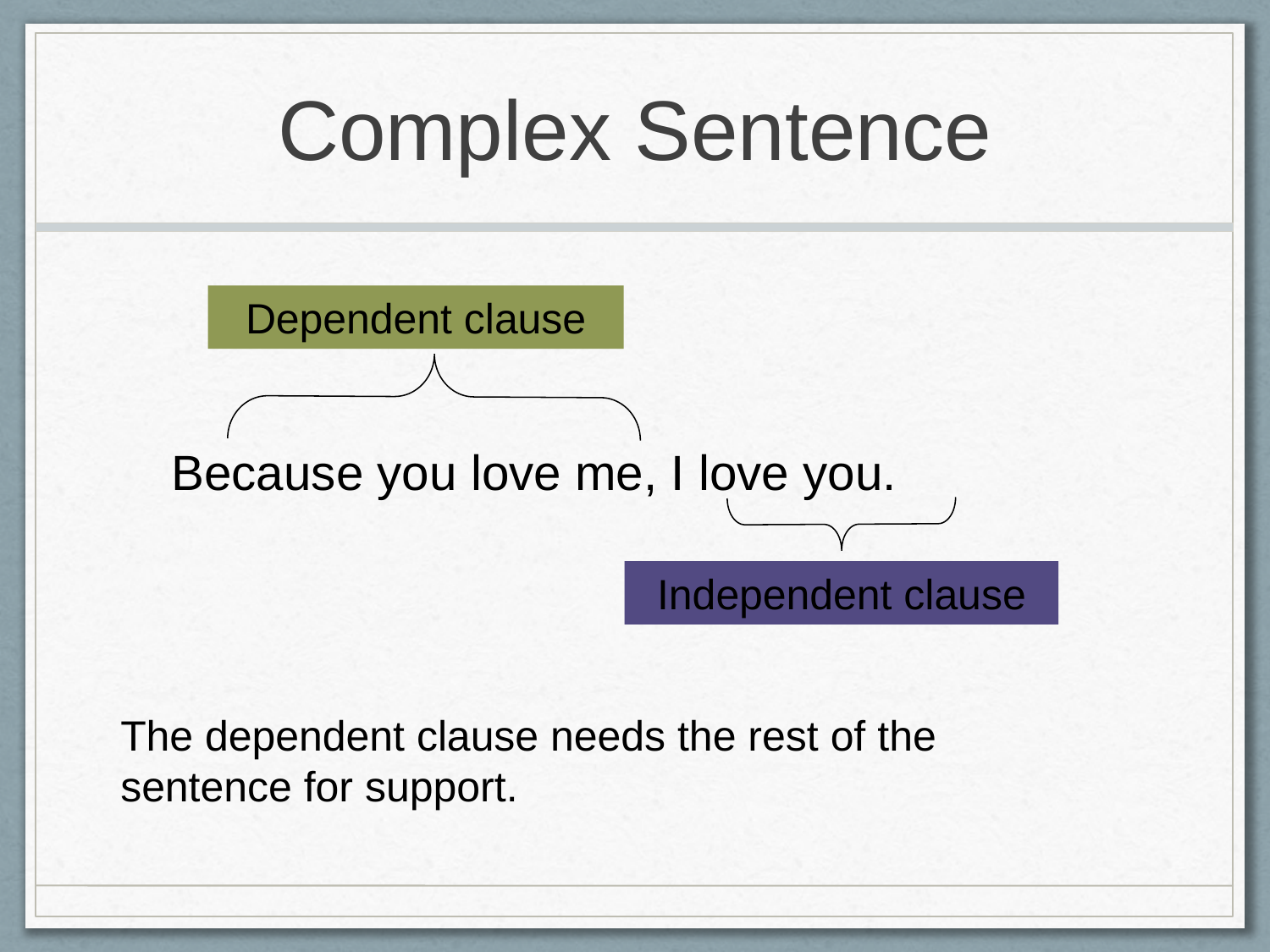

# Complex Sentence

Dependent clause
Because you love me, I love you.

Independent clause
The dependent clause needs the rest of the sentence for support.